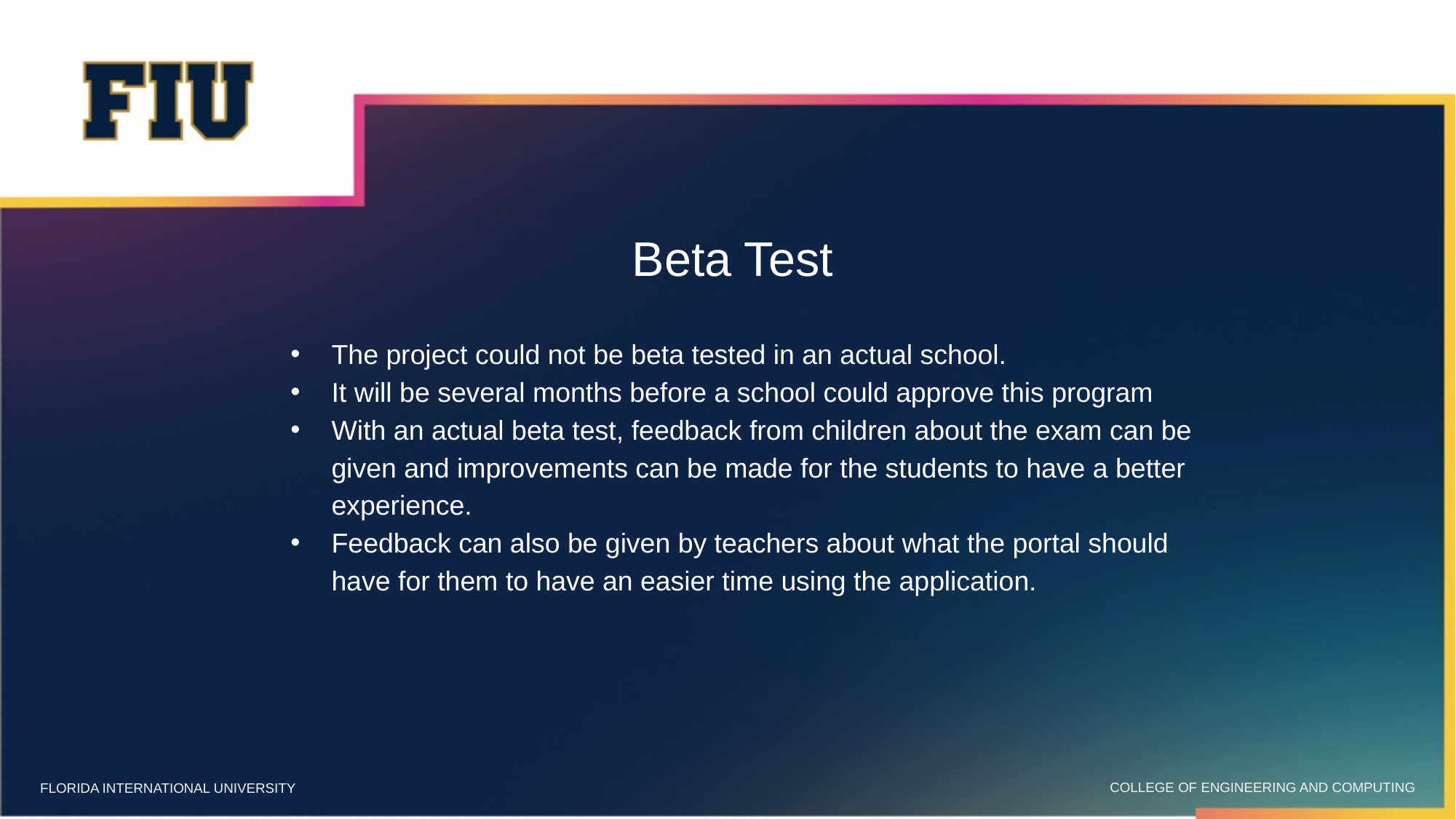

# Beta Test
The project could not be beta tested in an actual school.
It will be several months before a school could approve this program
With an actual beta test, feedback from children about the exam can be given and improvements can be made for the students to have a better experience.
Feedback can also be given by teachers about what the portal should have for them to have an easier time using the application.